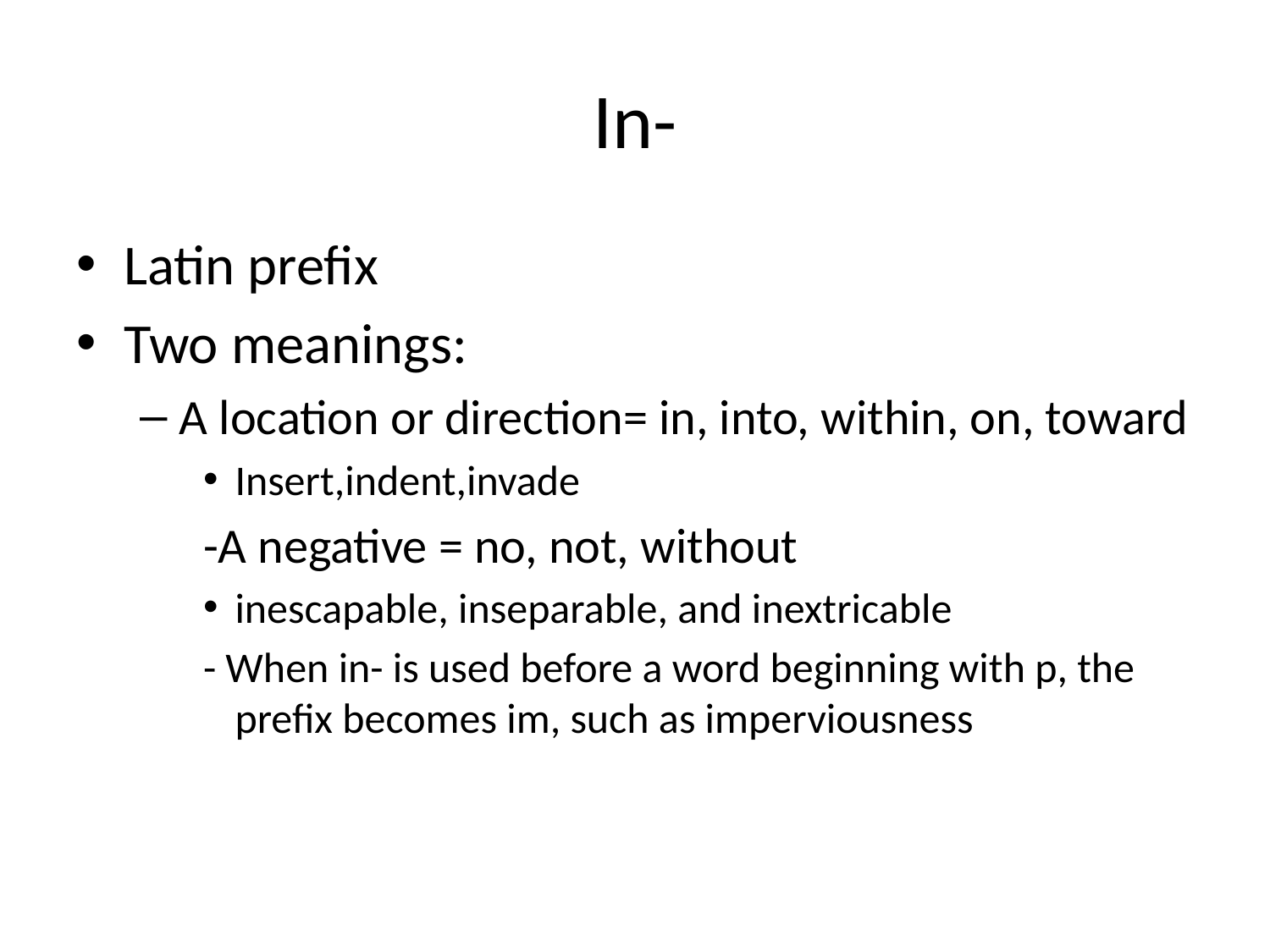

# In-
Latin prefix
Two meanings:
A location or direction= in, into, within, on, toward
Insert,indent,invade
-A negative = no, not, without
inescapable, inseparable, and inextricable
- When in- is used before a word beginning with p, the prefix becomes im, such as imperviousness